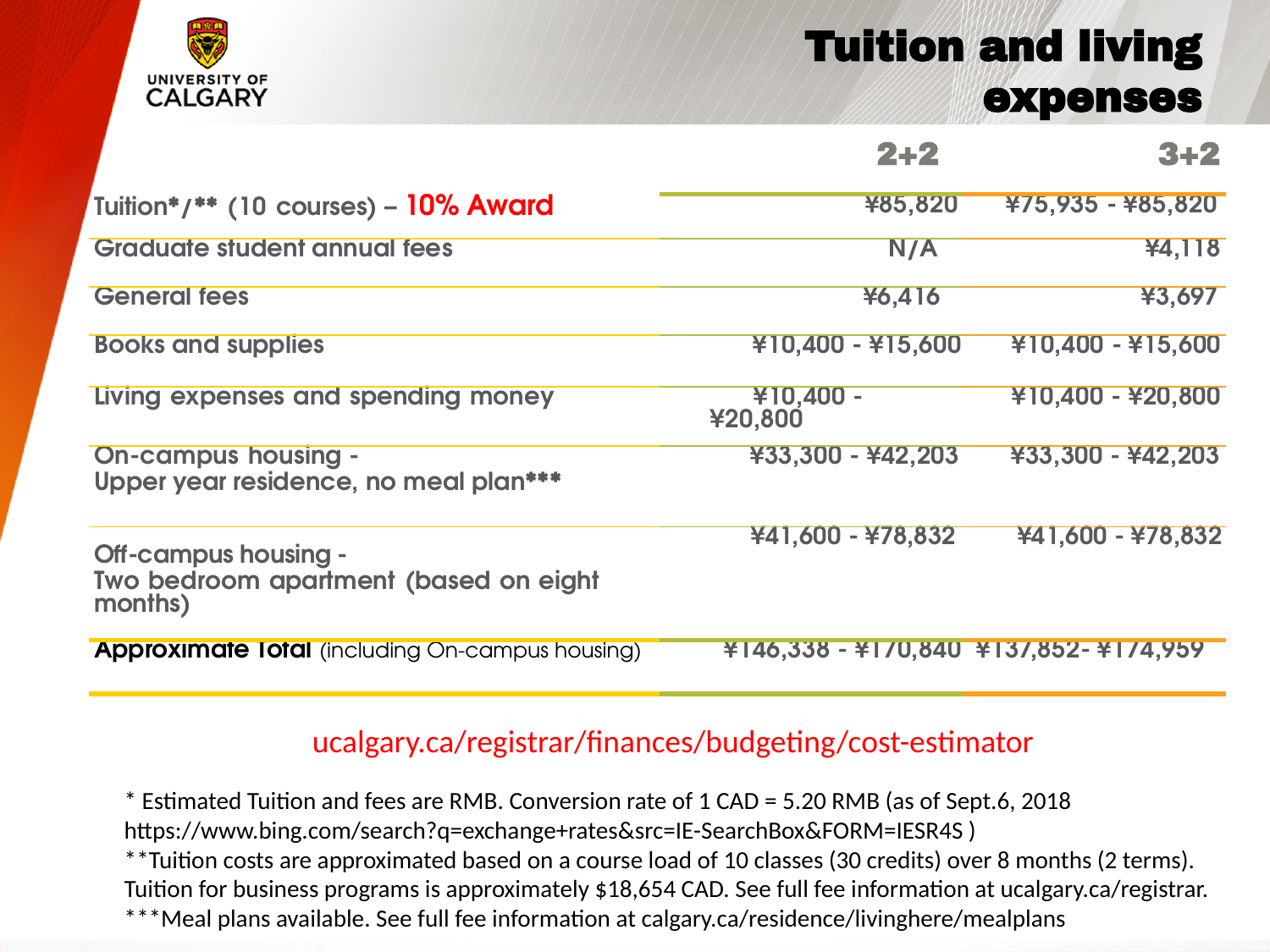

Tuition and living
 expenses

|  | 2+2 | 3+2 |
| --- | --- | --- |
| Tuition\*/\*\* (10 courses) – 10% Award | ¥85,820 | ¥75,935 - ¥85,820 |
| Graduate student annual fees | N/A | ¥4,118 |
| General fees | ¥6,416 | ¥3,697 |
| Books and supplies | ¥10,400 - ¥15,600 | ¥10,400 - ¥15,600 |
| Living expenses and spending money | ¥10,400 - ¥20,800 | ¥10,400 - ¥20,800 |
| On-campus housing - Upper year residence, no meal plan\*\*\* | ¥33,300 - ¥42,203 | ¥33,300 - ¥42,203 |
| Off-campus housing - Two bedroom apartment (based on eight months) | ¥41,600 - ¥78,832 | ¥41,600 - ¥78,832 |
| Approximate Total (including On-campus housing) | ¥146,338 - ¥170,840 | ¥137,852- ¥174,959 |

ucalgary.ca/registrar/finances/budgeting/cost-estimator

* Estimated Tuition and fees are RMB. Conversion rate of 1 CAD = 5.20 RMB (as of Sept.6, 2018 https://www.bing.com/search?q=exchange+rates&src=IE-SearchBox&FORM=IESR4S )
**Tuition costs are approximated based on a course load of 10 classes (30 credits) over 8 months (2 terms). Tuition for business programs is approximately $18,654 CAD. See full fee information at ucalgary.ca/registrar.
***Meal plans available. See full fee information at calgary.ca/residence/livinghere/mealplans